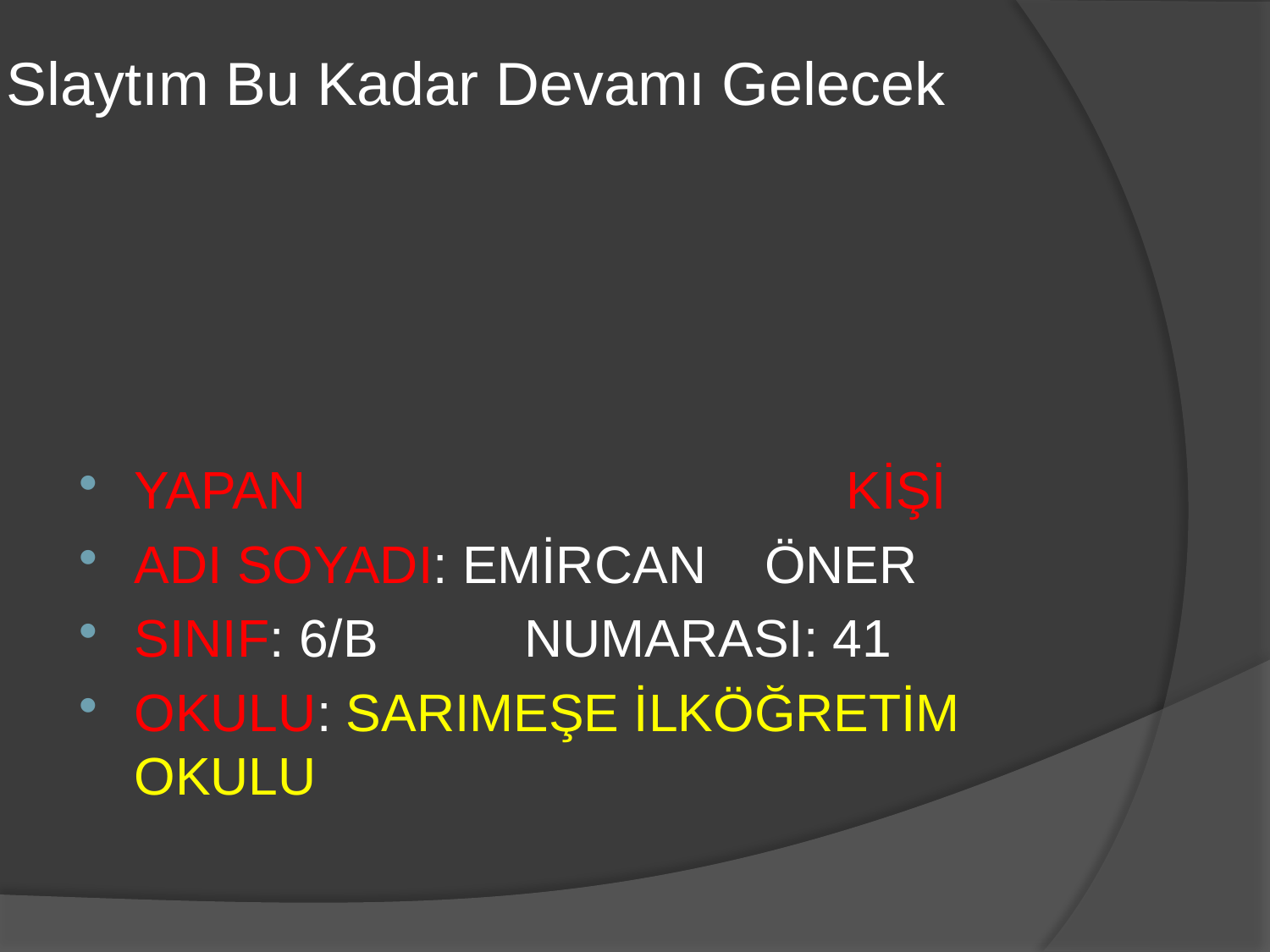

# Slaytım Bu Kadar Devamı Gelecek

YAPAN                                     KİŞİ
ADI SOYADI: EMİRCAN    ÖNER
SINIF: 6/B          NUMARASI: 41
OKULU: SARIMEŞE İLKÖĞRETİM OKULU